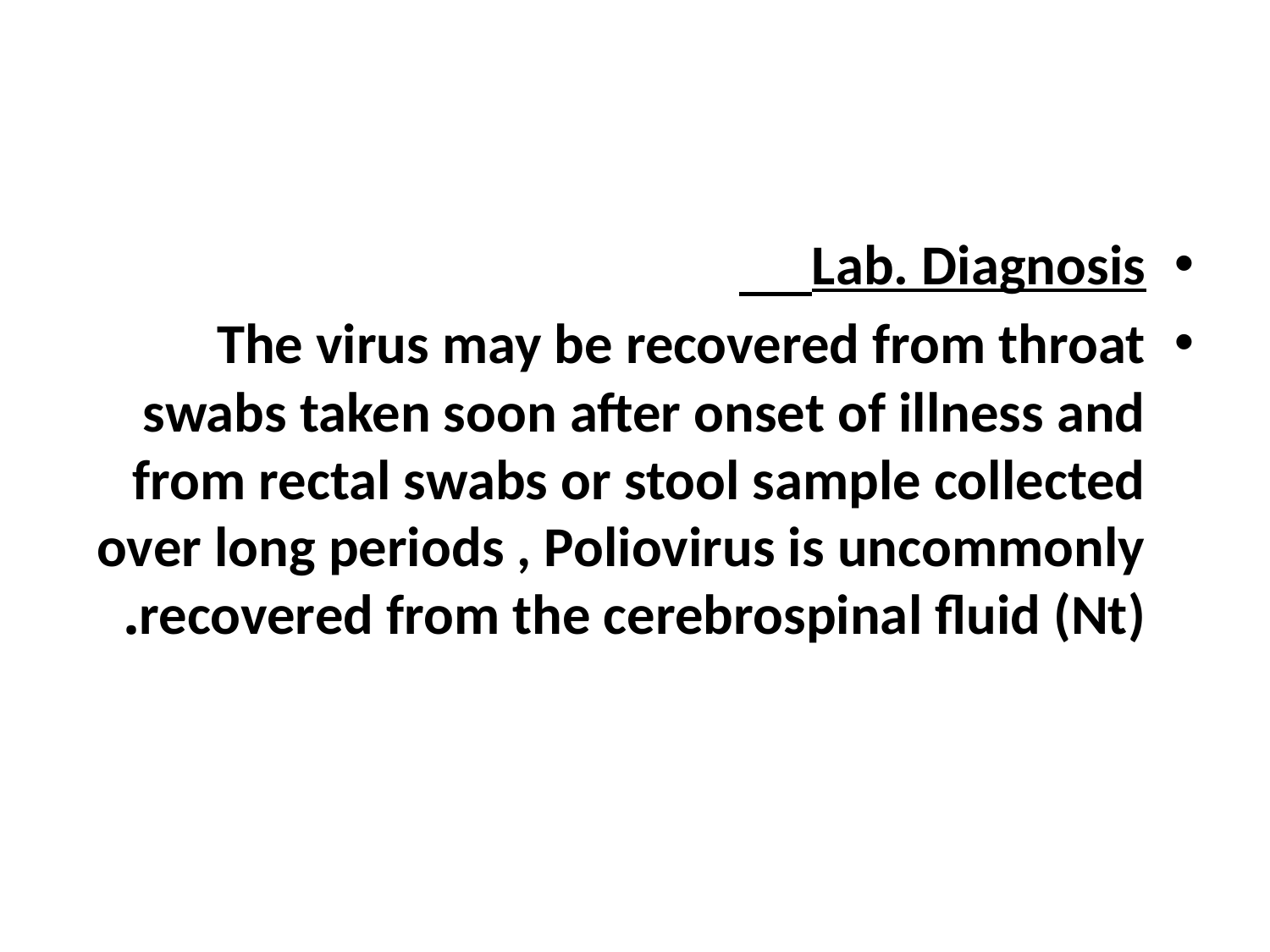

Lab. Diagnosis
The virus may be recovered from throat swabs taken soon after onset of illness and from rectal swabs or stool sample collected over long periods , Poliovirus is uncommonly recovered from the cerebrospinal fluid (Nt).